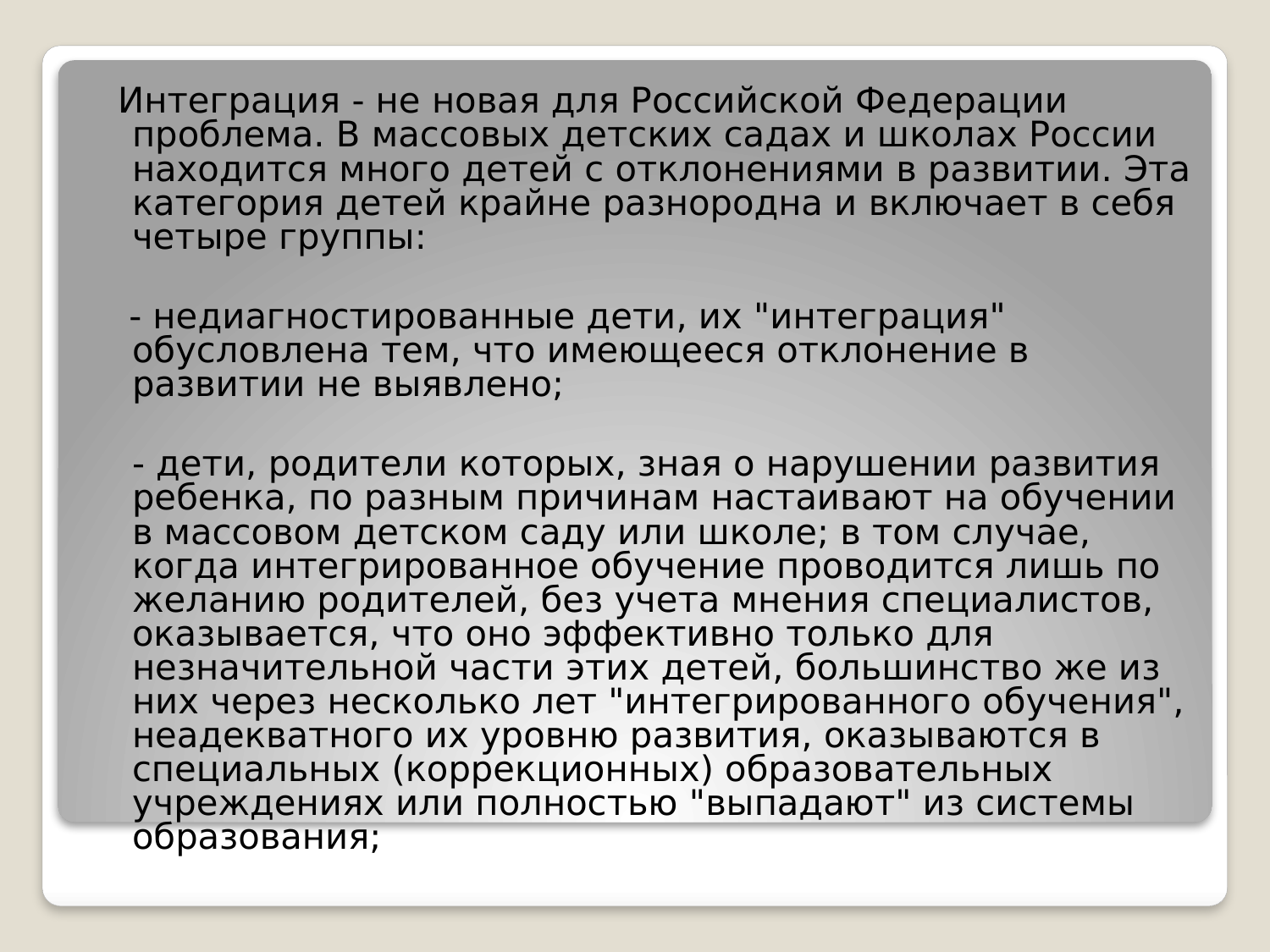

Интеграция - не новая для Российской Федерации проблема. В массовых детских садах и школах России находится много детей с отклонениями в развитии. Эта категория детей крайне разнородна и включает в себя четыре группы:

   - недиагностированные дети, их "интеграция" обусловлена тем, что имеющееся отклонение в развитии не выявлено;

   - дети, родители которых, зная о нарушении развития ребенка, по разным причинам настаивают на обучении в массовом детском саду или школе; в том случае, когда интегрированное обучение проводится лишь по желанию родителей, без учета мнения специалистов,  оказывается, что оно эффективно только для незначительной части этих детей, большинство же из них через несколько лет "интегрированного обучения", неадекватного их уровню развития, оказываются в специальных (коррекционных) образовательных учреждениях или полностью "выпадают" из системы образования;